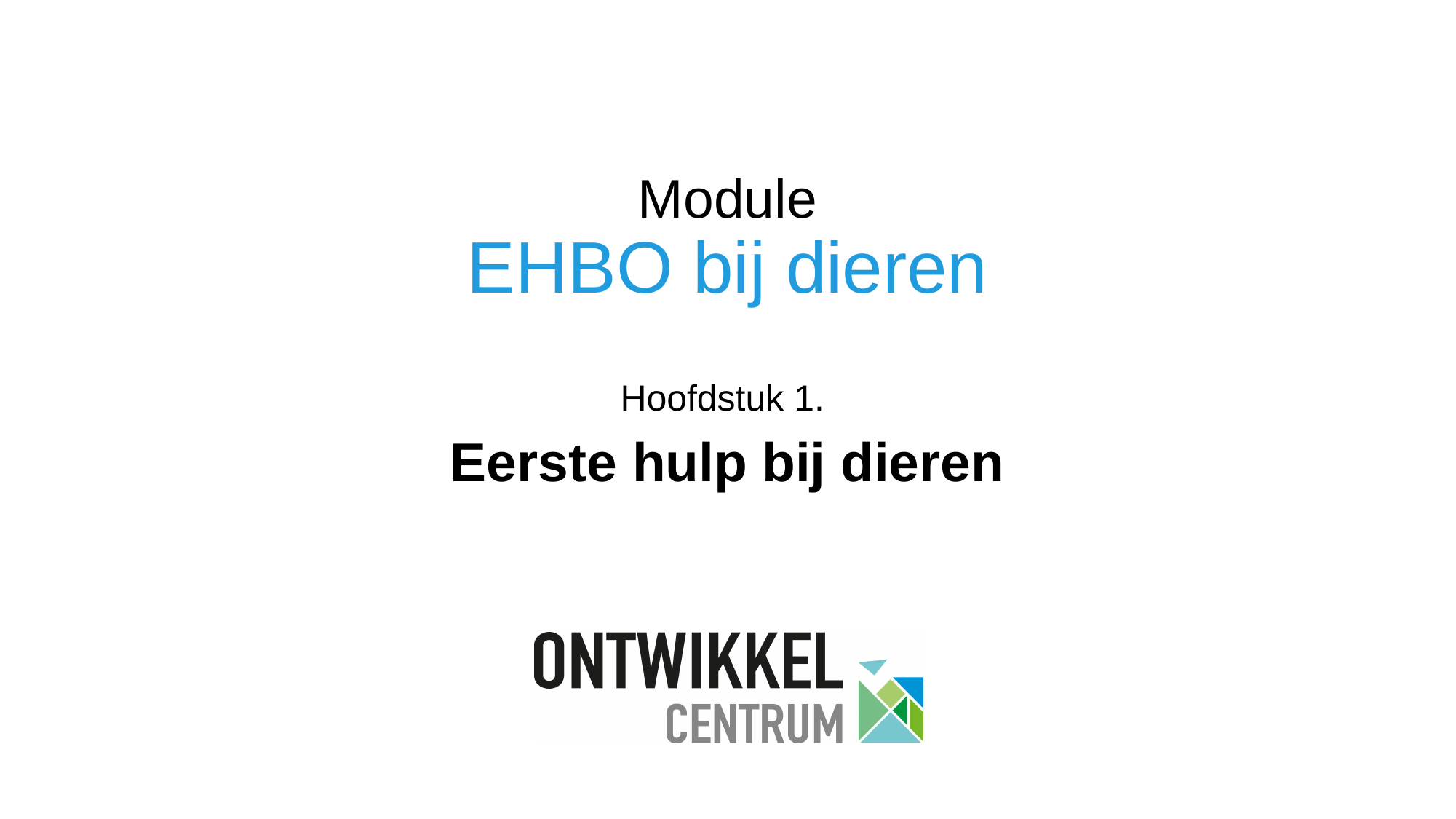

# Module EHBO bij dieren
Hoofdstuk 1.
Eerste hulp bij dieren